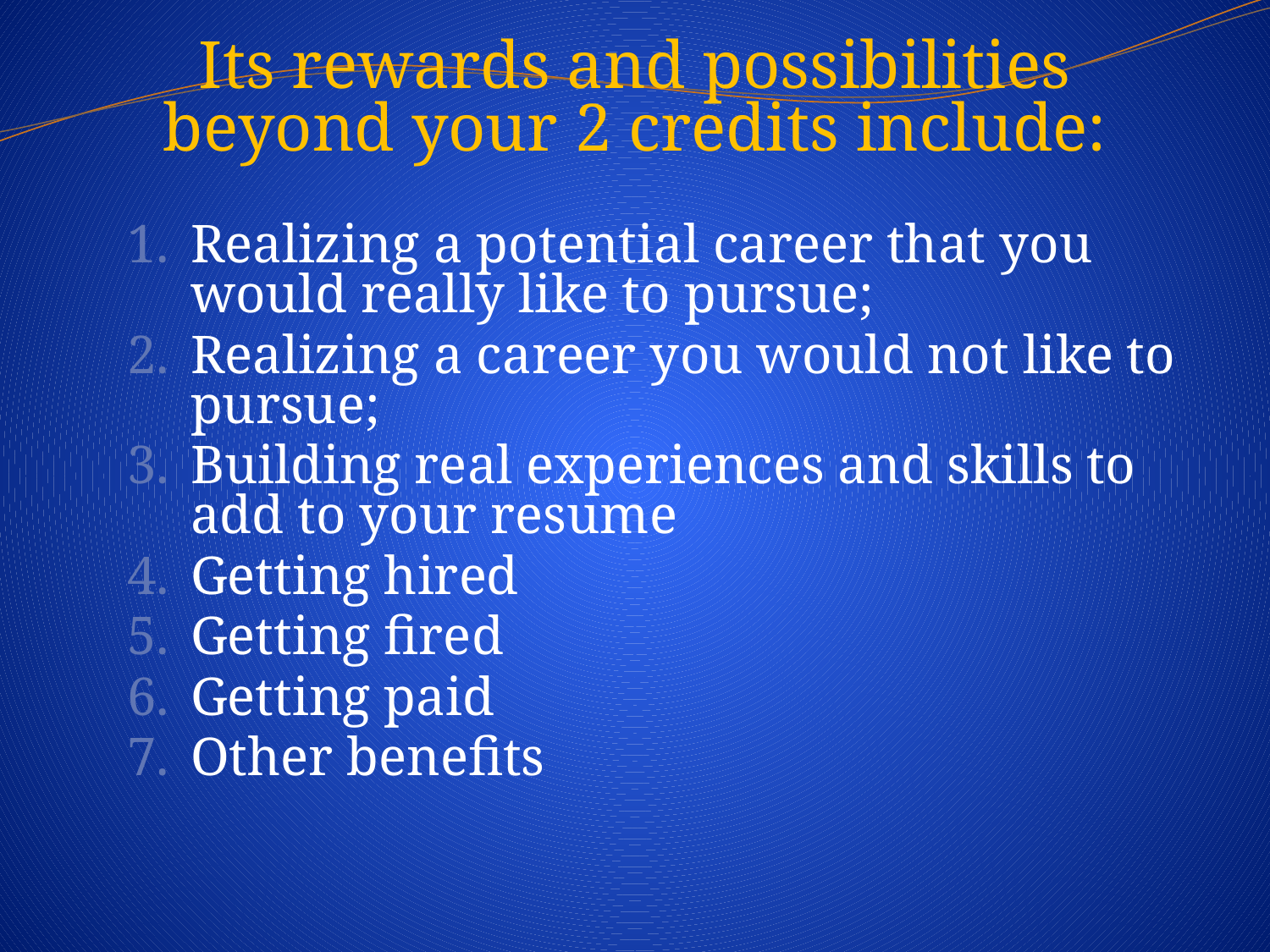

Its rewards and possibilities beyond your 2 credits include:

Realizing a potential career that you would really like to pursue;
Realizing a career you would not like to pursue;
Building real experiences and skills to add to your resume
Getting hired
Getting fired
Getting paid
Other benefits